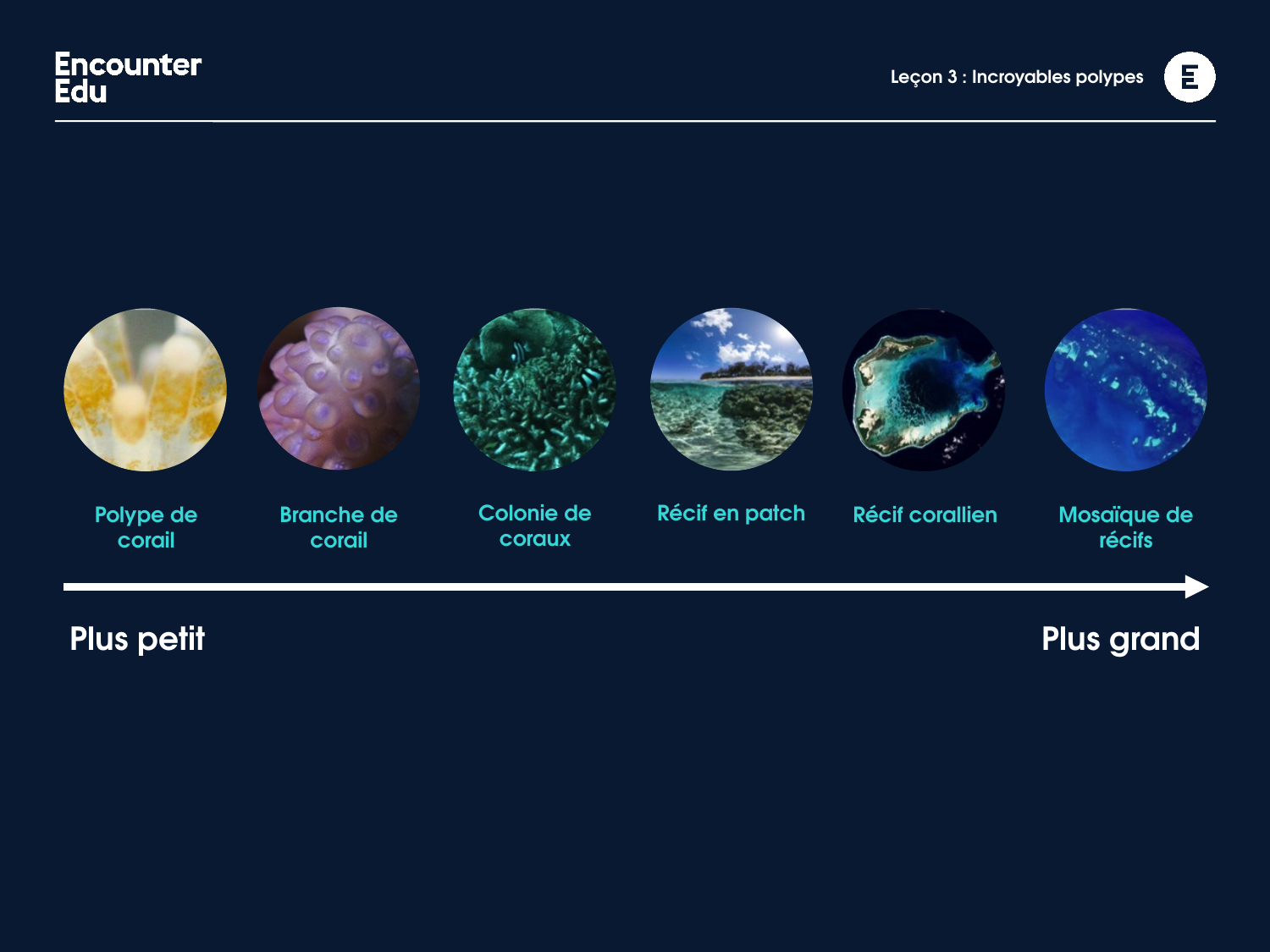

# Leçon 3 : Incroyables polypes

Colonie de coraux
Récif en patch
Polype de corail
Branche de corail
Récif corallien
Mosaïque de récifs
Plus petit
Plus grand